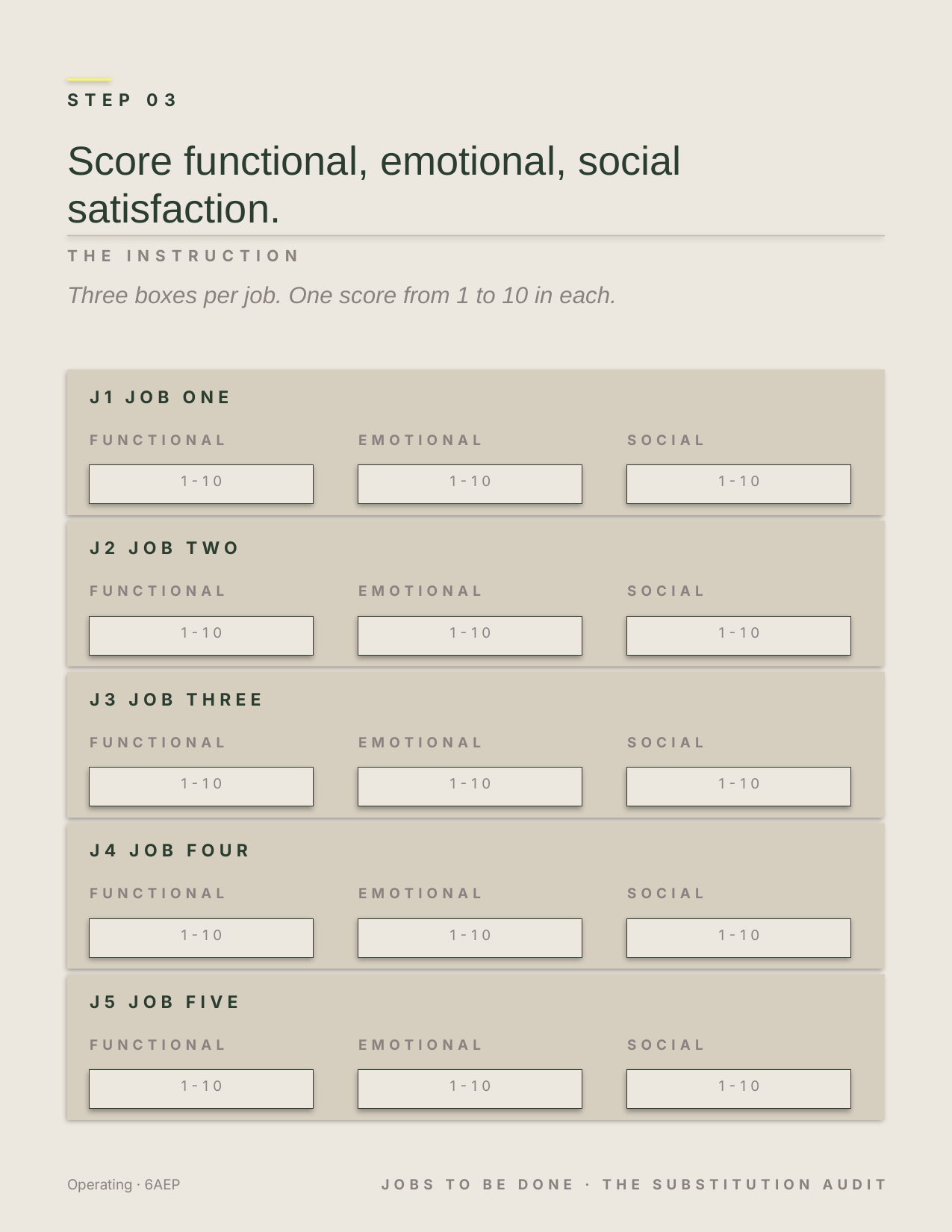

STEP 03
Score functional, emotional, social satisfaction.

THE INSTRUCTION
Three boxes per job. One score from 1 to 10 in each.

J1 JOB ONE
FUNCTIONAL
EMOTIONAL
SOCIAL

1-10
1-10
1-10

J2 JOB TWO
FUNCTIONAL
EMOTIONAL
SOCIAL

1-10
1-10
1-10

J3 JOB THREE
FUNCTIONAL
EMOTIONAL
SOCIAL

1-10
1-10
1-10

J4 JOB FOUR
FUNCTIONAL
EMOTIONAL
SOCIAL

1-10
1-10
1-10

J5 JOB FIVE
FUNCTIONAL
EMOTIONAL
SOCIAL

1-10
1-10
1-10
Operating · 6AEP
JOBS TO BE DONE · THE SUBSTITUTION AUDIT